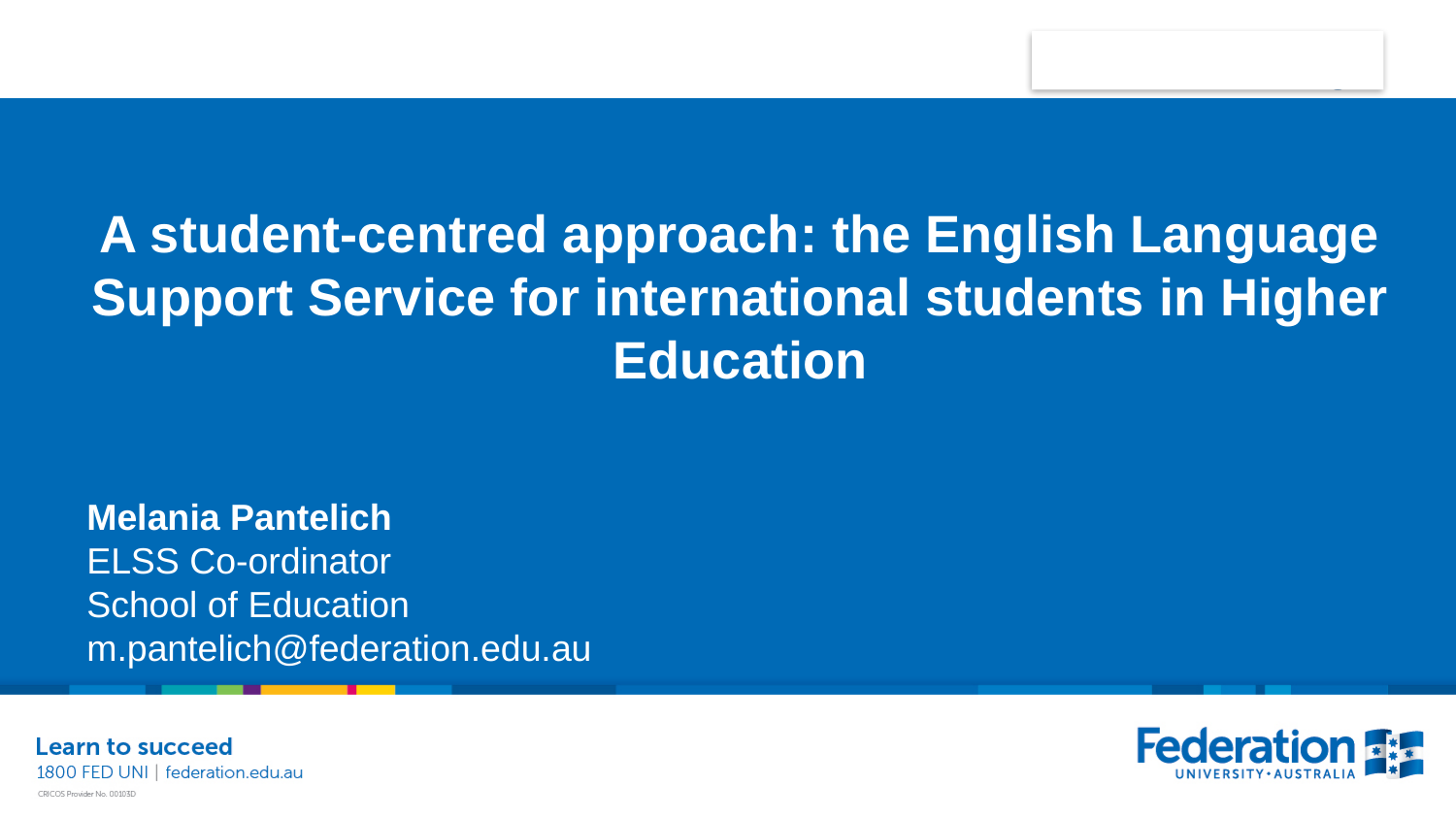

# A student-centred approach: the English Language Support Service for international students in Higher Education
Melania Pantelich
ELSS Co-ordinator
School of Education
m.pantelich@federation.edu.au